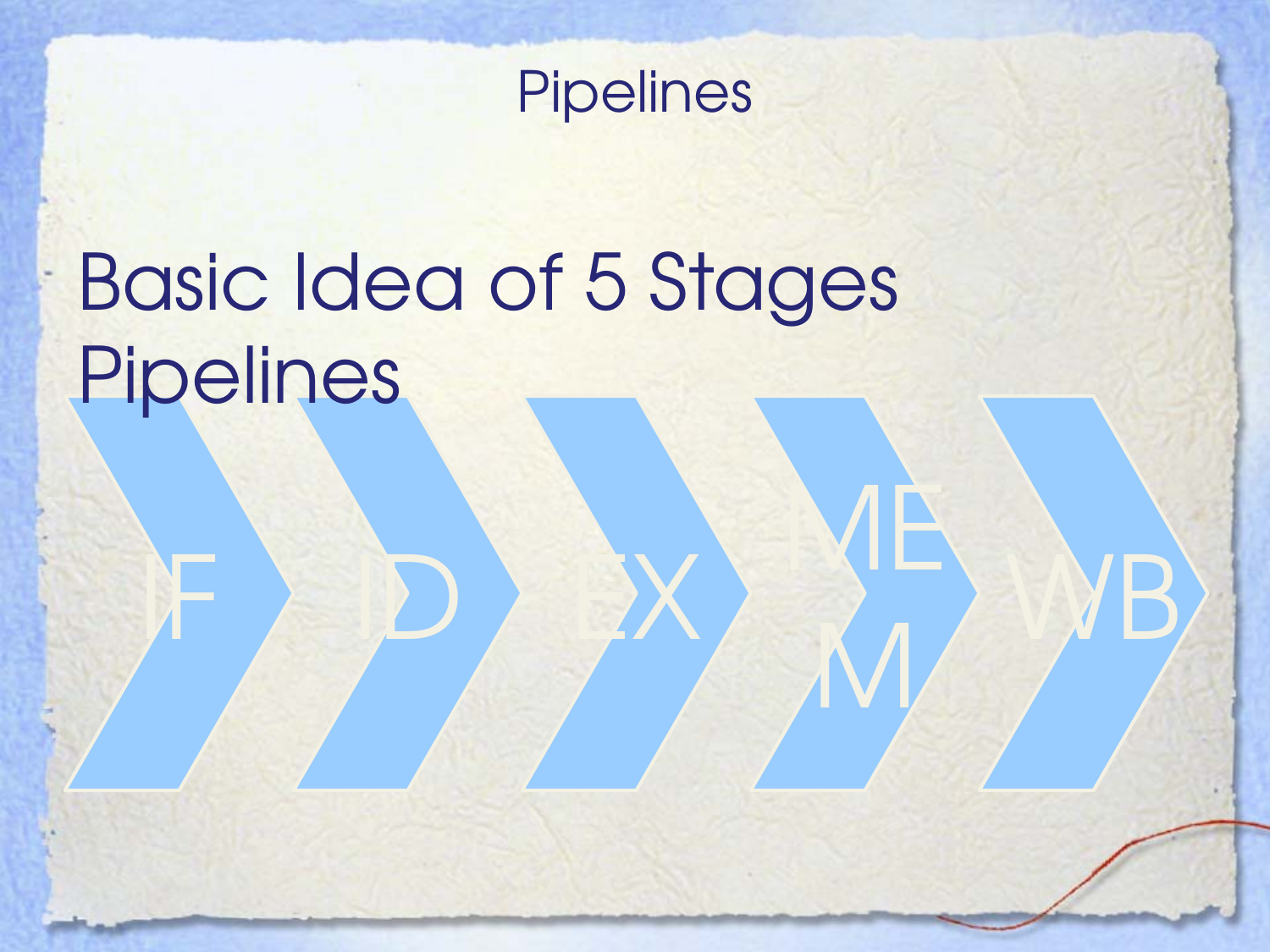

# Pipelines
Basic Idea of 5 Stages Pipelines
IF
ID
EX
WB